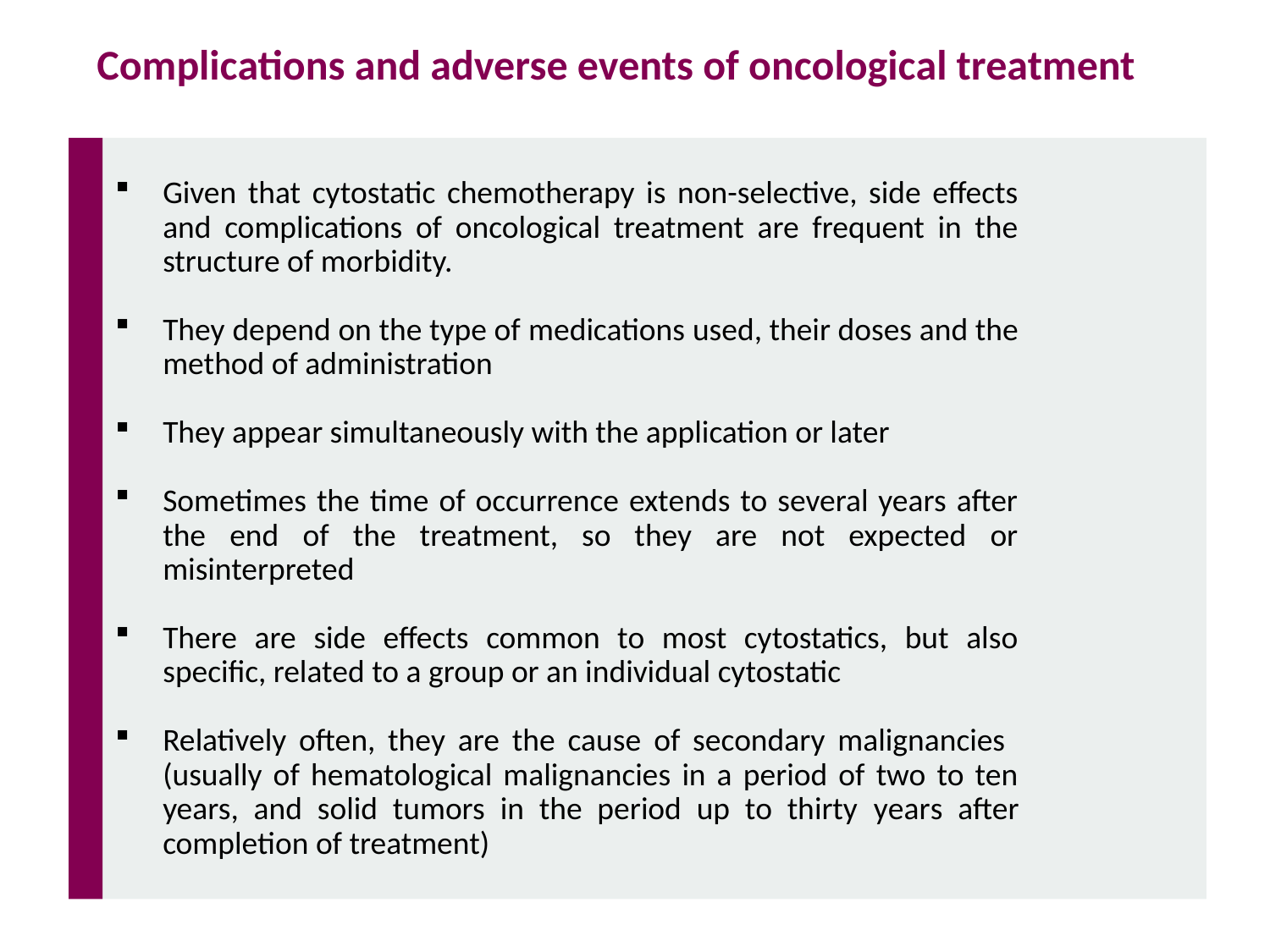

Complications and adverse events of oncological treatment

Given that cytostatic chemotherapy is non-selective, side effects and complications of oncological treatment are frequent in the structure of morbidity.

They depend on the type of medications used, their doses and the method of administration

They appear simultaneously with the application or later

Sometimes the time of occurrence extends to several years after the end of the treatment, so they are not expected or misinterpreted

There are side effects common to most cytostatics, but also specific, related to a group or an individual cytostatic

Relatively often, they are the cause of secondary malignancies  (usually of hematological malignancies in a period of two to ten years, and solid tumors in the period up to thirty years after completion of treatment)